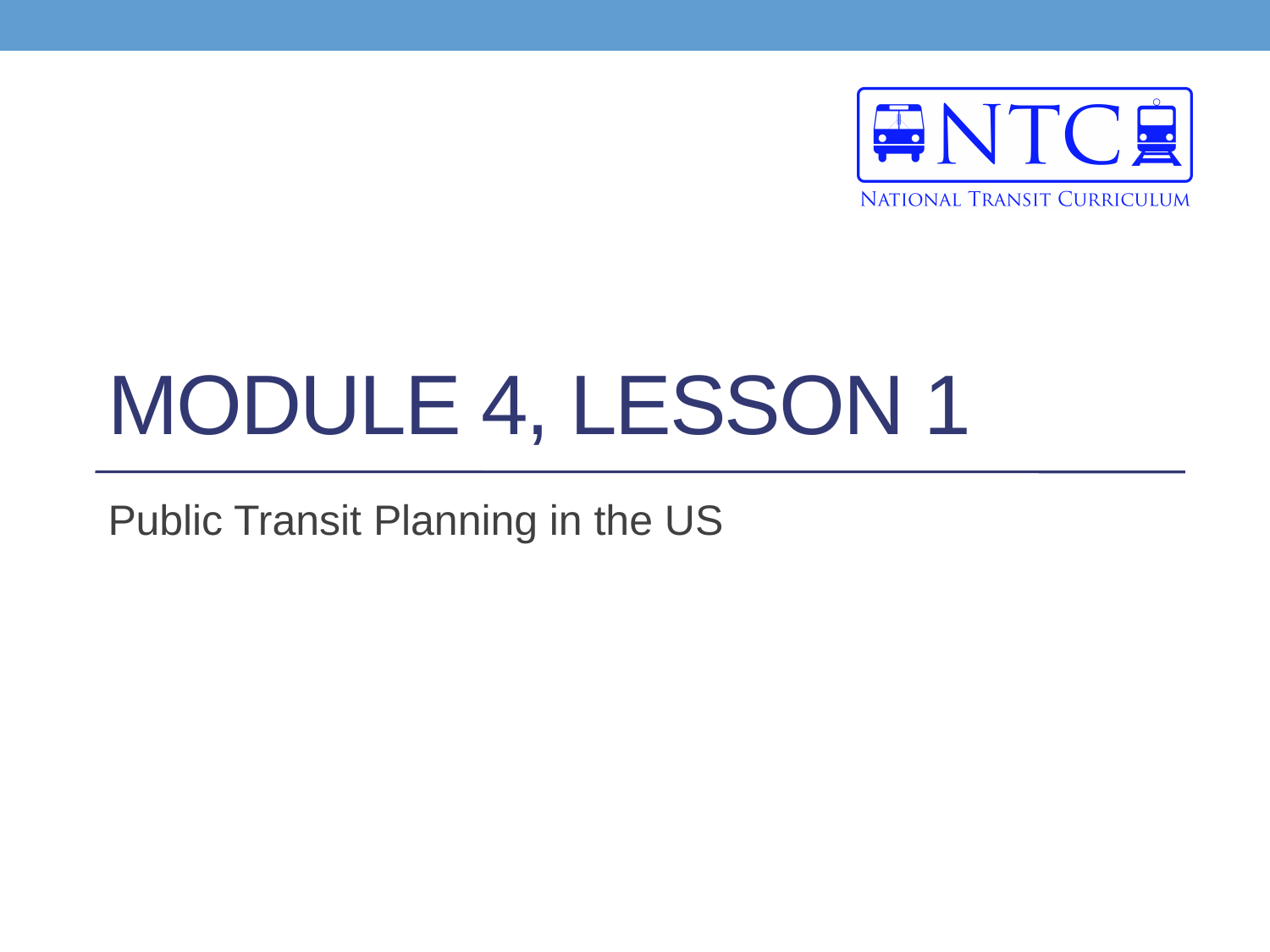

# Module 4, Lesson 1
Public Transit Planning in the US